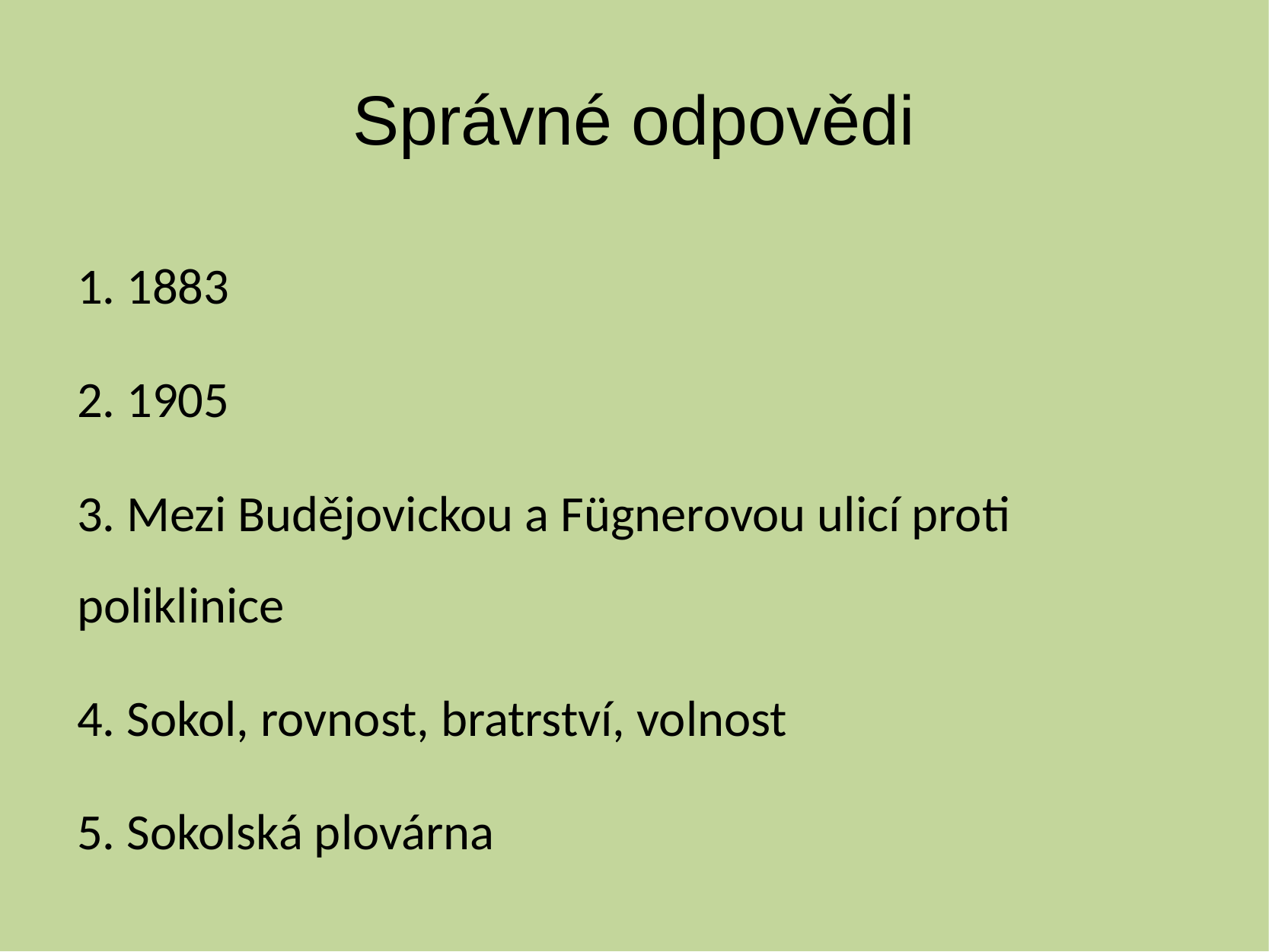

# Správné odpovědi
1. 1883
2. 1905
3. Mezi Budějovickou a Fügnerovou ulicí proti poliklinice
4. Sokol, rovnost, bratrství, volnost
5. Sokolská plovárna